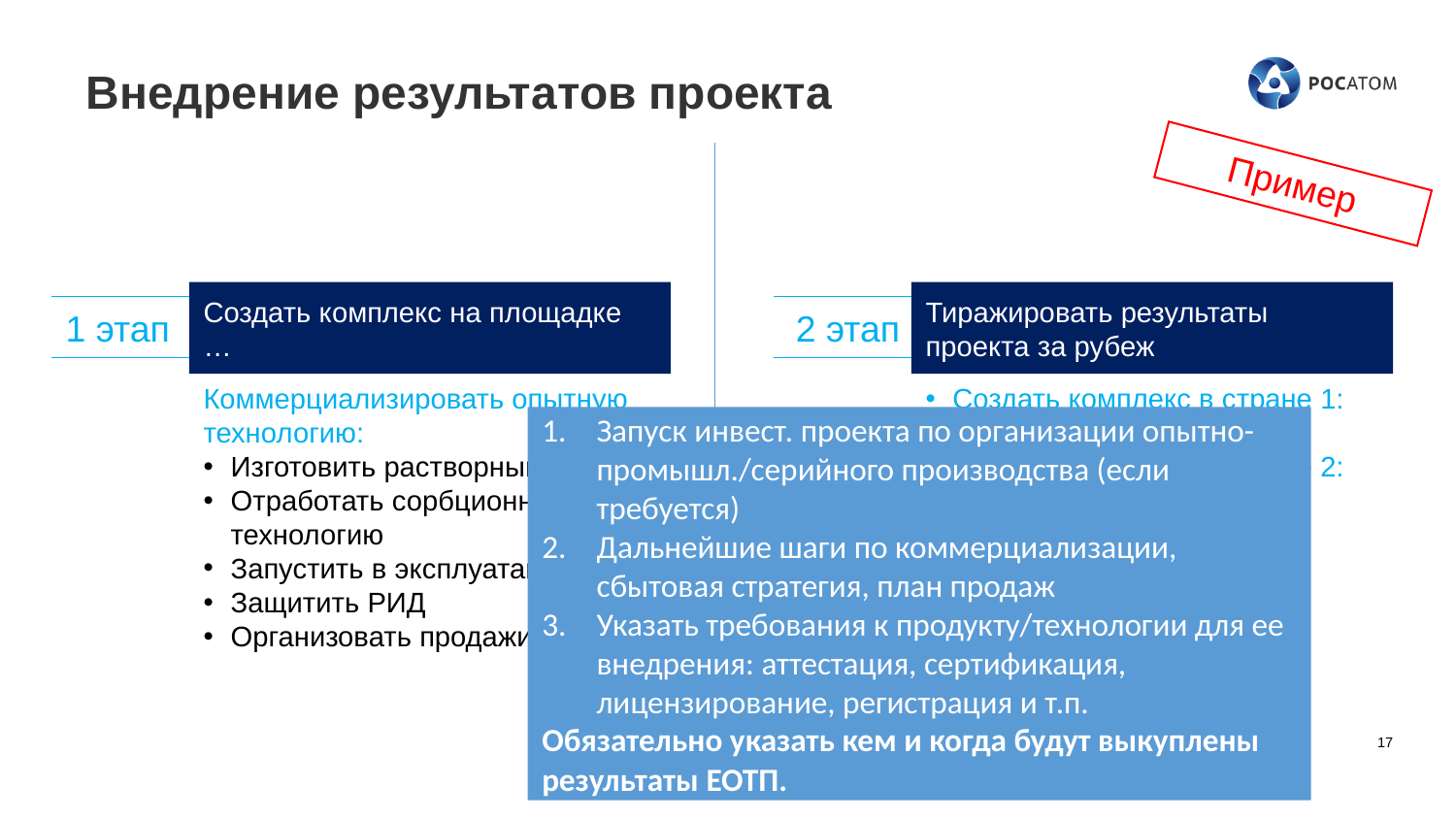

# Внедрение результатов проекта
Пример
Создать комплекс на площадке …
Тиражировать результаты проекта за рубеж
1 этап
2 этап
Коммерциализировать опытную технологию:
Изготовить растворный реактор
Отработать сорбционную технологию
Запустить в эксплуатацию
Защитить РИД
Организовать продажи
Создать комплекс в стране 1: по производству...
Создать комплекс в стране 2: по производству...
Запуск инвест. проекта по организации опытно-промышл./серийного производства (если требуется)
Дальнейшие шаги по коммерциализации, сбытовая стратегия, план продаж
Указать требования к продукту/технологии для ее внедрения: аттестация, сертификация, лицензирование, регистрация и т.п.
Обязательно указать кем и когда будут выкуплены результаты ЕОТП.